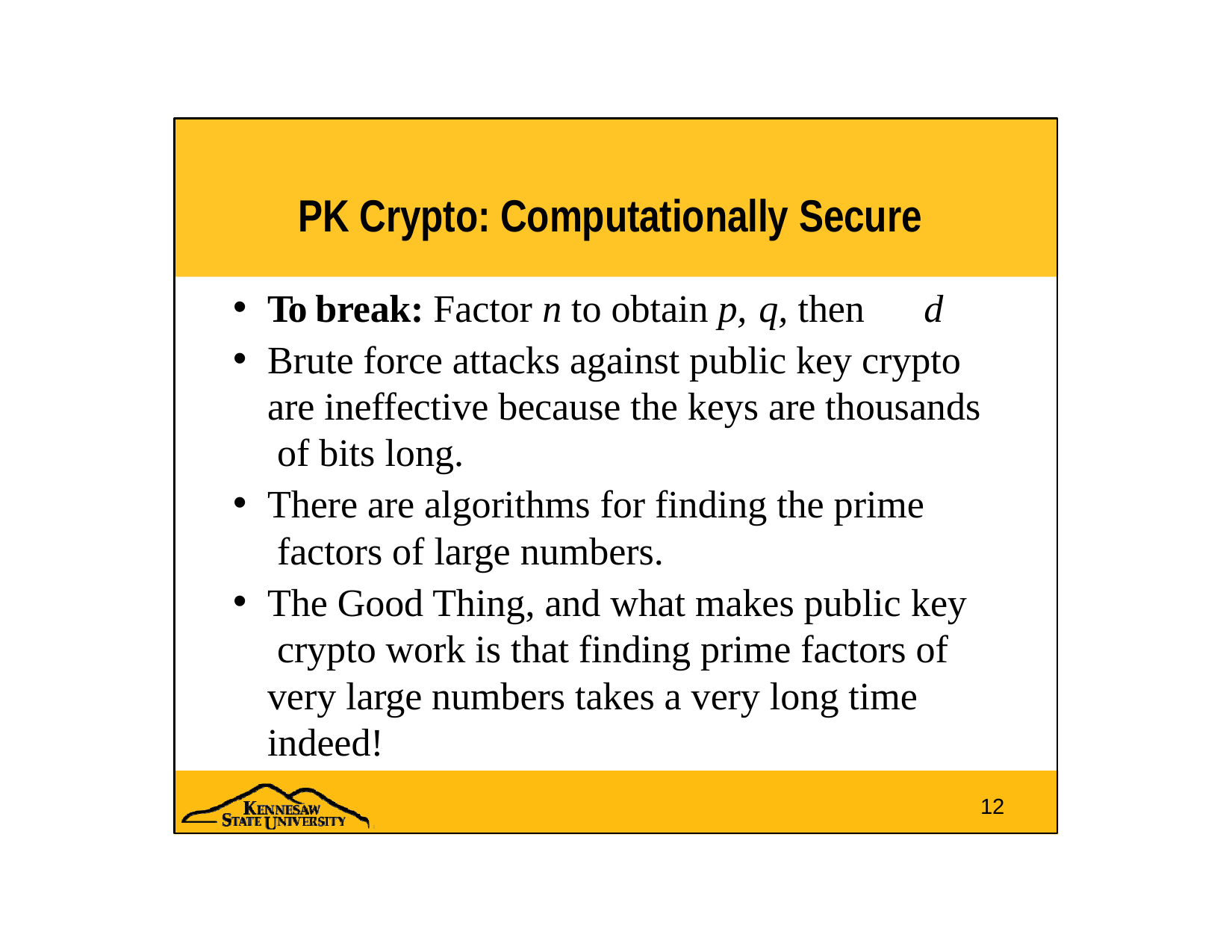

# PK Crypto: Computationally Secure
To break: Factor n to obtain p, q, then	d
Brute force attacks against public key crypto  are ineffective because the keys are thousands  of bits long.
There are algorithms for finding the prime  factors of large numbers.
The Good Thing, and what makes public key  crypto work is that finding prime factors of  very large numbers takes a very long time  indeed!

12